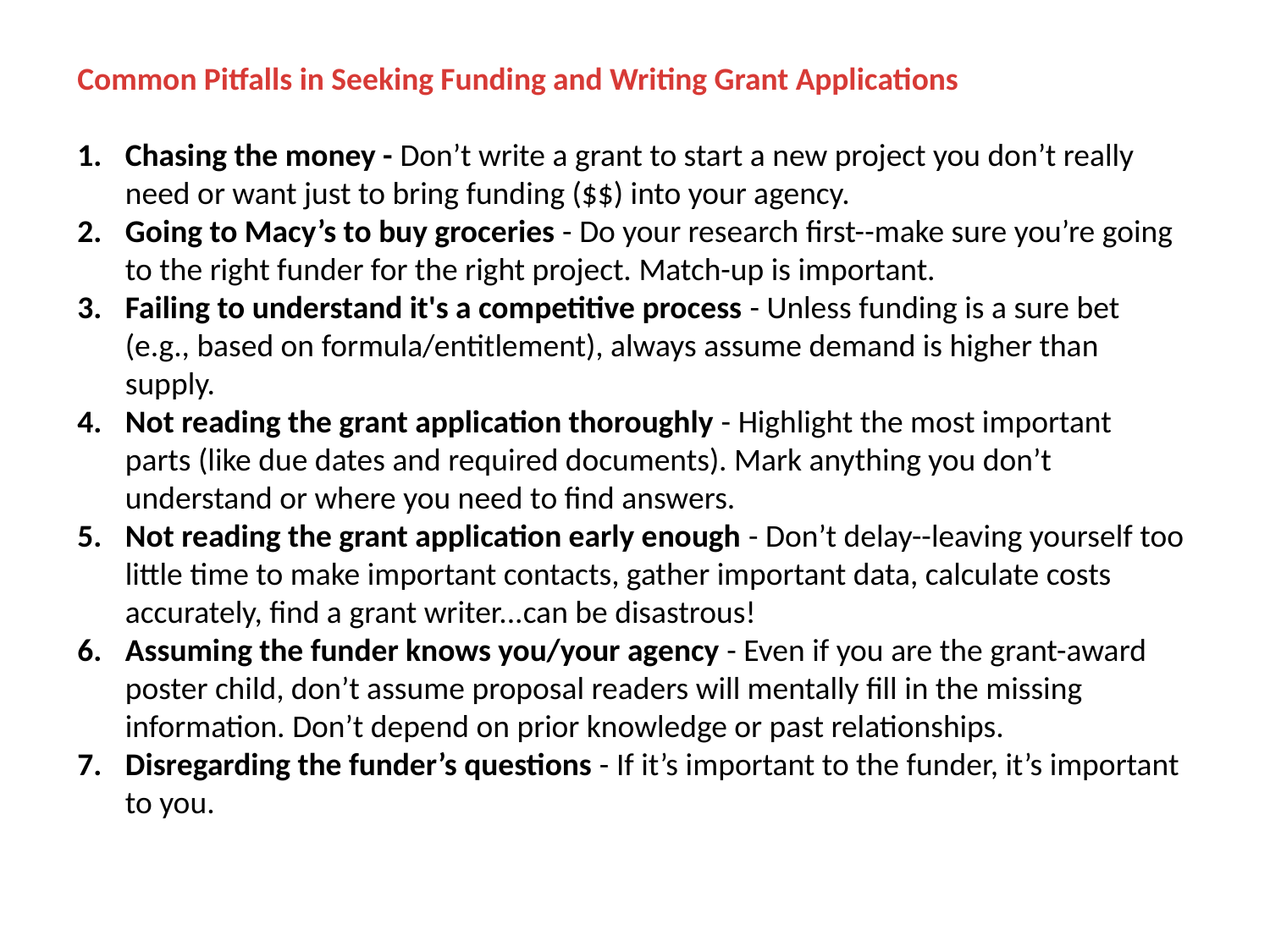

Common Pitfalls in Seeking Funding and Writing Grant Applications

Chasing the money - Don’t write a grant to start a new project you don’t really need or want just to bring funding ($$) into your agency.
Going to Macy’s to buy groceries - Do your research first--make sure you’re going to the right funder for the right project. Match-up is important.
Failing to understand it's a competitive process - Unless funding is a sure bet (e.g., based on formula/entitlement), always assume demand is higher than supply.
Not reading the grant application thoroughly - Highlight the most important parts (like due dates and required documents). Mark anything you don’t understand or where you need to find answers.
Not reading the grant application early enough - Don’t delay--leaving yourself too little time to make important contacts, gather important data, calculate costs accurately, find a grant writer...can be disastrous!
Assuming the funder knows you/your agency - Even if you are the grant-award poster child, don’t assume proposal readers will mentally fill in the missing information. Don’t depend on prior knowledge or past relationships.
Disregarding the funder’s questions - If it’s important to the funder, it’s important to you.